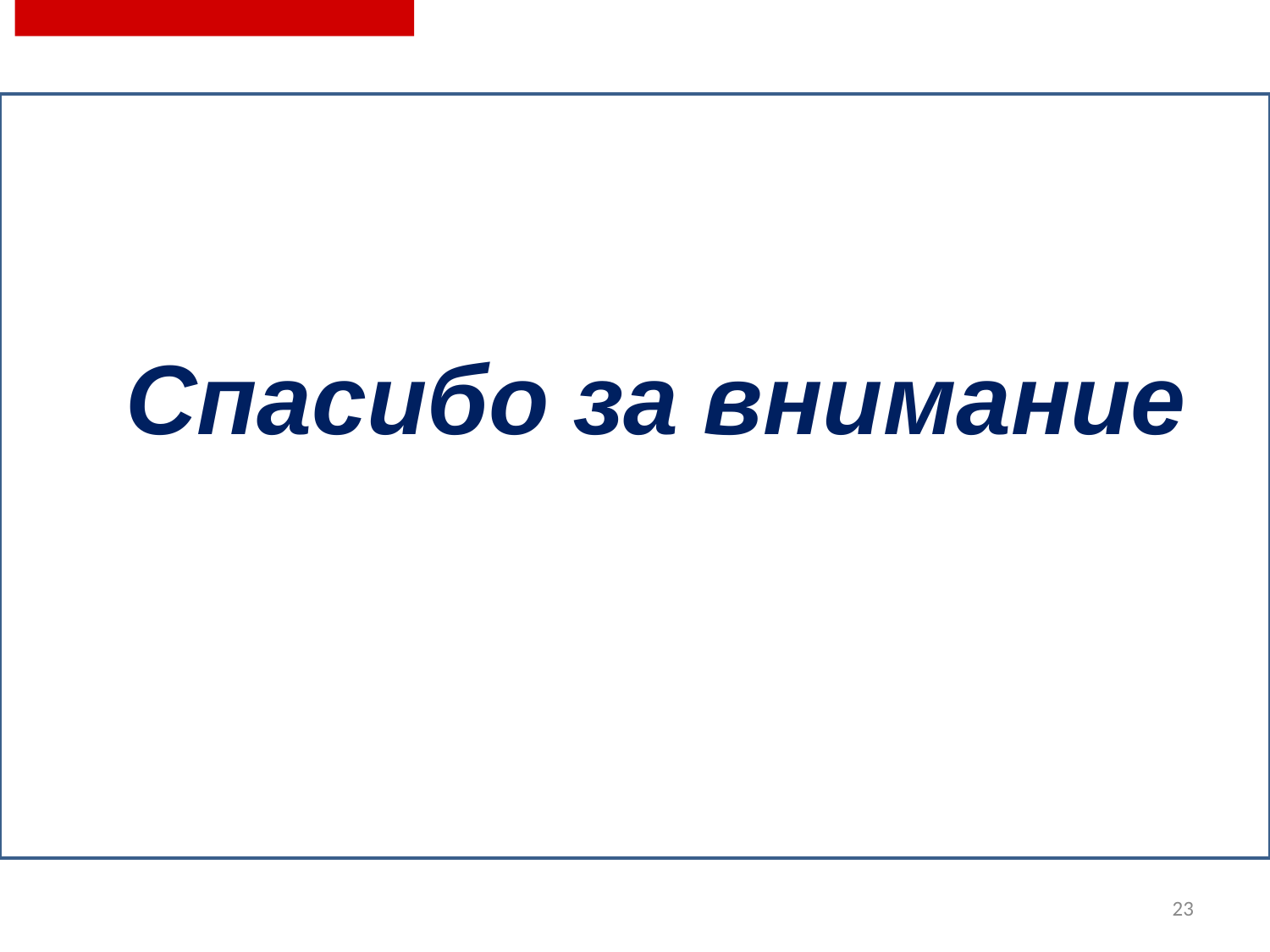

|  |
| --- |

# Спасибо за внимание
23